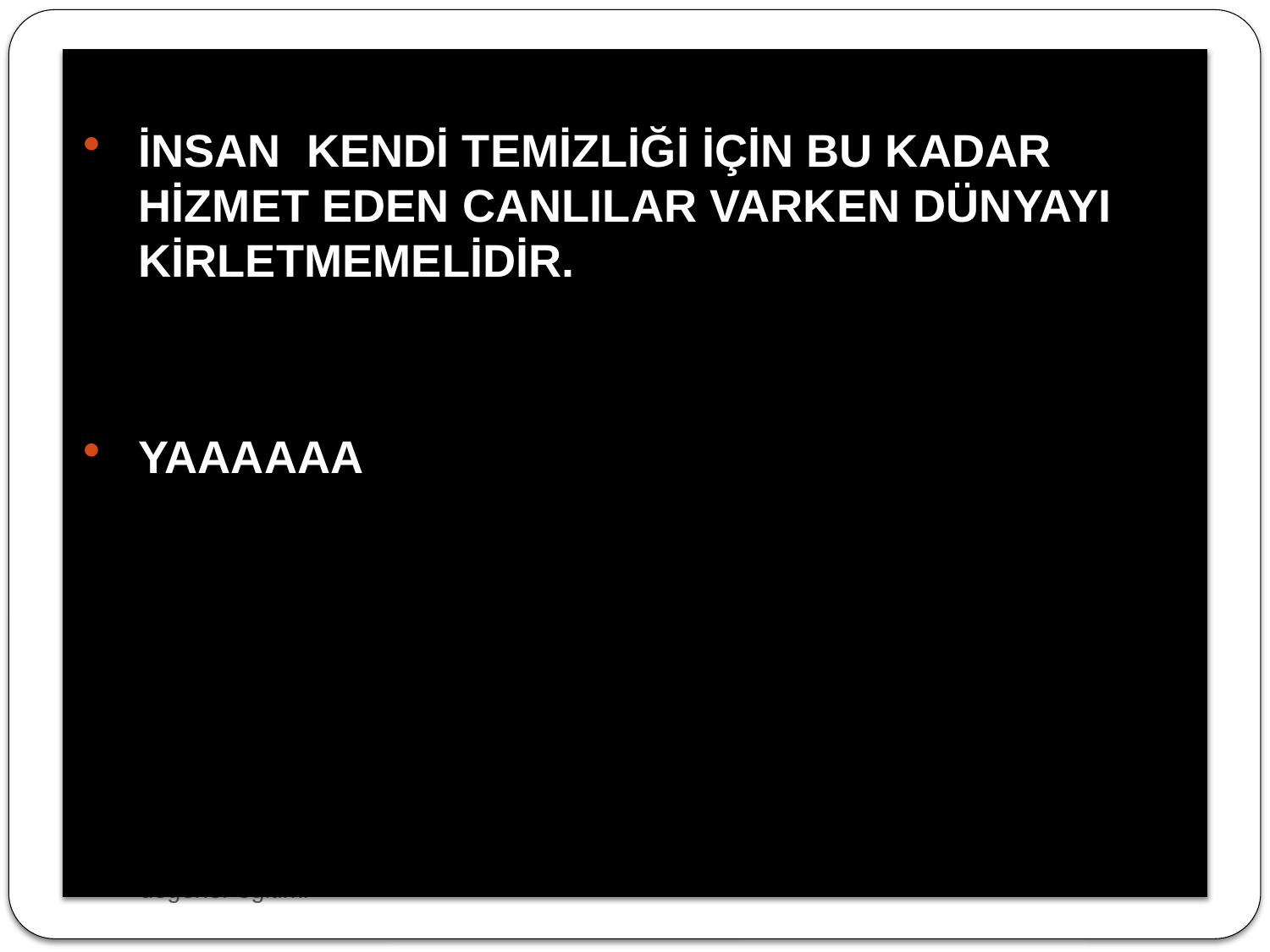

İNSAN  KENDİ TEMİZLİĞİ İÇİN BU KADAR HİZMET EDEN CANLILAR VARKEN DÜNYAYI KİRLETMEMELİDİR.

YAAAAAA
değerler eğitimi